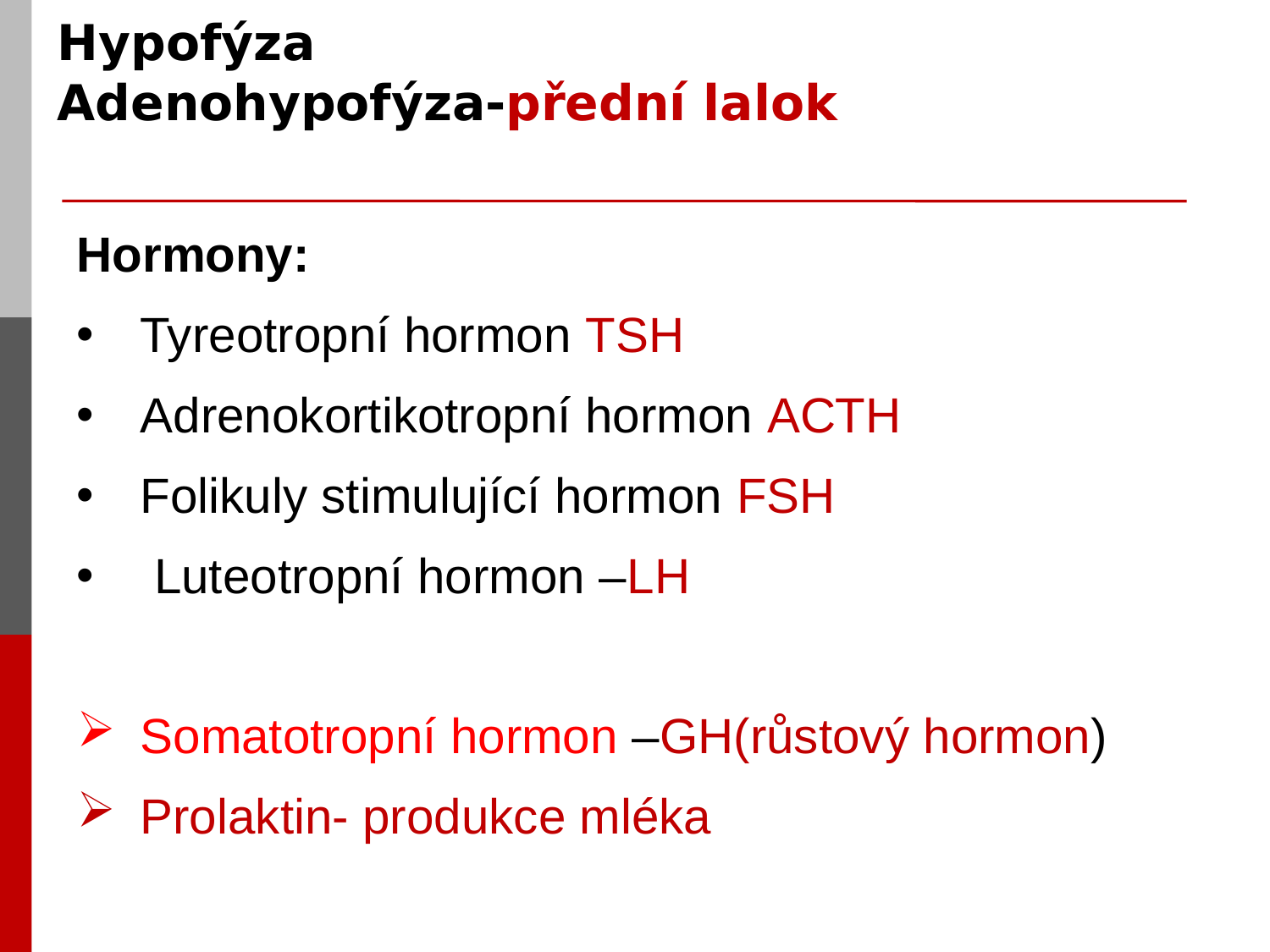

Hypofýza
Adenohypofýza-přední lalok
Hormony:
Tyreotropní hormon TSH
Adrenokortikotropní hormon ACTH
Folikuly stimulující hormon FSH
 Luteotropní hormon –LH

Somatotropní hormon –GH(růstový hormon)
Prolaktin- produkce mléka